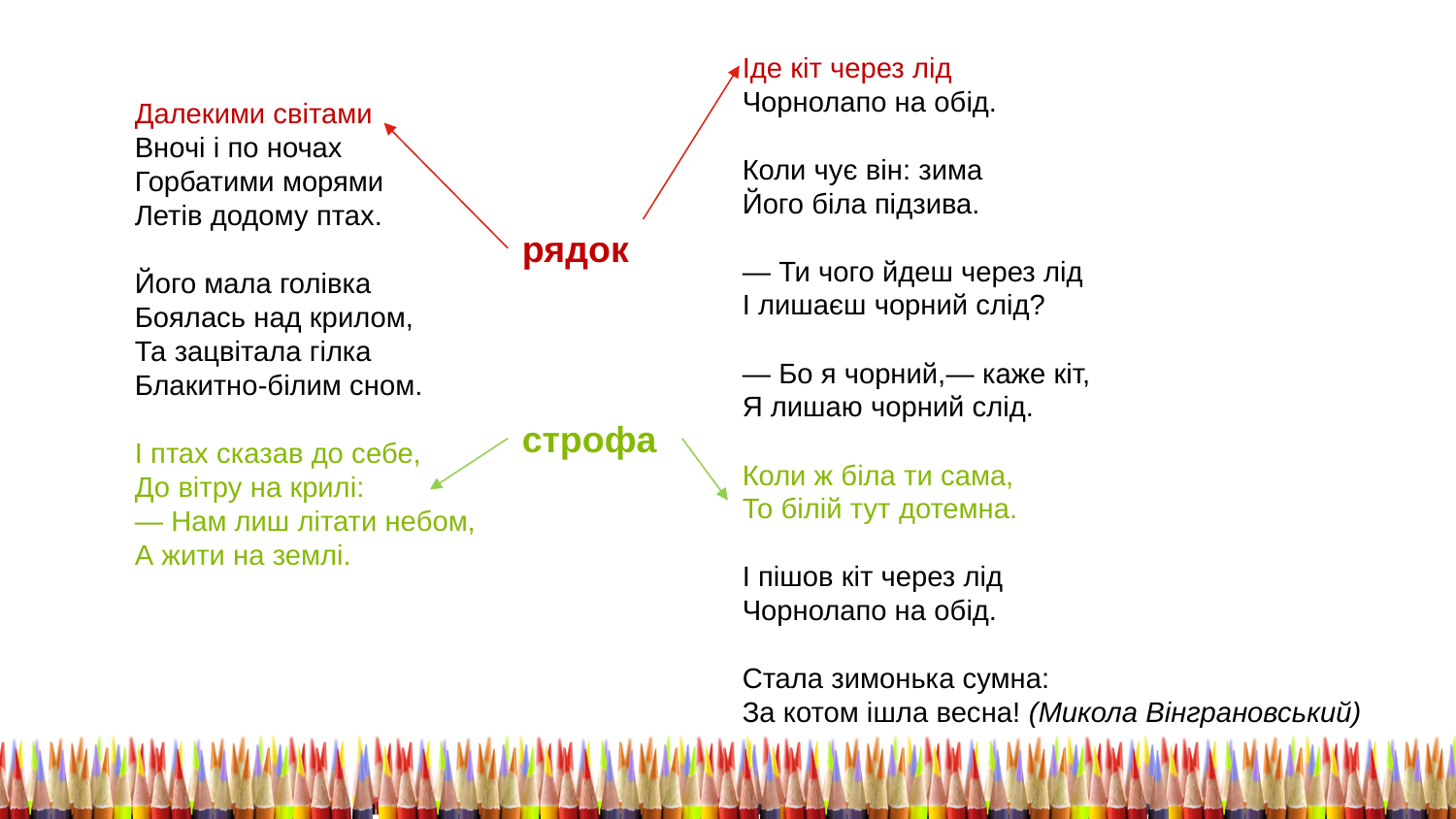

Іде кіт через лід
Чорнолапо на обід.
Коли чує він: зима
Його біла підзива.
— Ти чого йдеш через лід
І лишаєш чорний слід?
— Бо я чорний,— каже кіт,
Я лишаю чорний слід.
Коли ж біла ти сама,
То білій тут дотемна.
І пішов кіт через лід
Чорнолапо на обід.
Стала зимонька сумна:
За котом ішла весна! (Микола Вінграновський)
Далекими світами
Вночі і по ночах
Горбатими морями
Летів додому птах.

Його мала голівка
Боялась над крилом,
Та зацвітала гілка
Блакитно-білим сном.

І птах сказав до себе,
До вітру на крилі:
— Нам лиш літати небом,
А жити на землі.
рядок
строфа